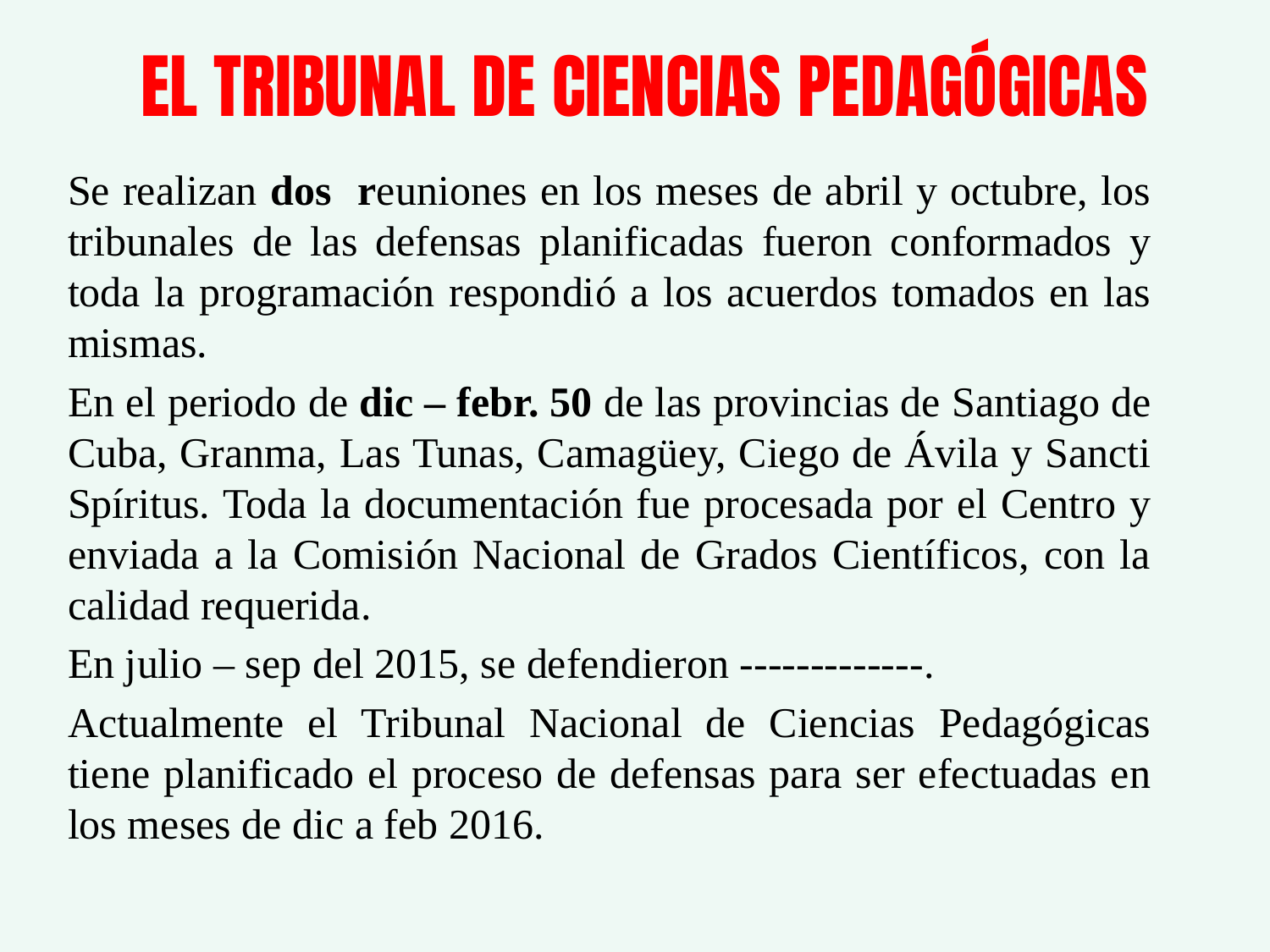

# EL TRIBUNAL DE CIENCIAS PEDAGÓGICAS
Se realizan dos  reuniones en los meses de abril y octubre, los tribunales de las defensas planificadas fueron conformados y toda la programación respondió a los acuerdos tomados en las mismas.
En el periodo de dic – febr. 50 de las provincias de Santiago de Cuba, Granma, Las Tunas, Camagüey, Ciego de Ávila y Sancti Spíritus. Toda la documentación fue procesada por el Centro y enviada a la Comisión Nacional de Grados Científicos, con la calidad requerida.
En julio – sep del 2015, se defendieron -------------.
Actualmente el Tribunal Nacional de Ciencias Pedagógicas tiene planificado el proceso de defensas para ser efectuadas en los meses de dic a feb 2016.